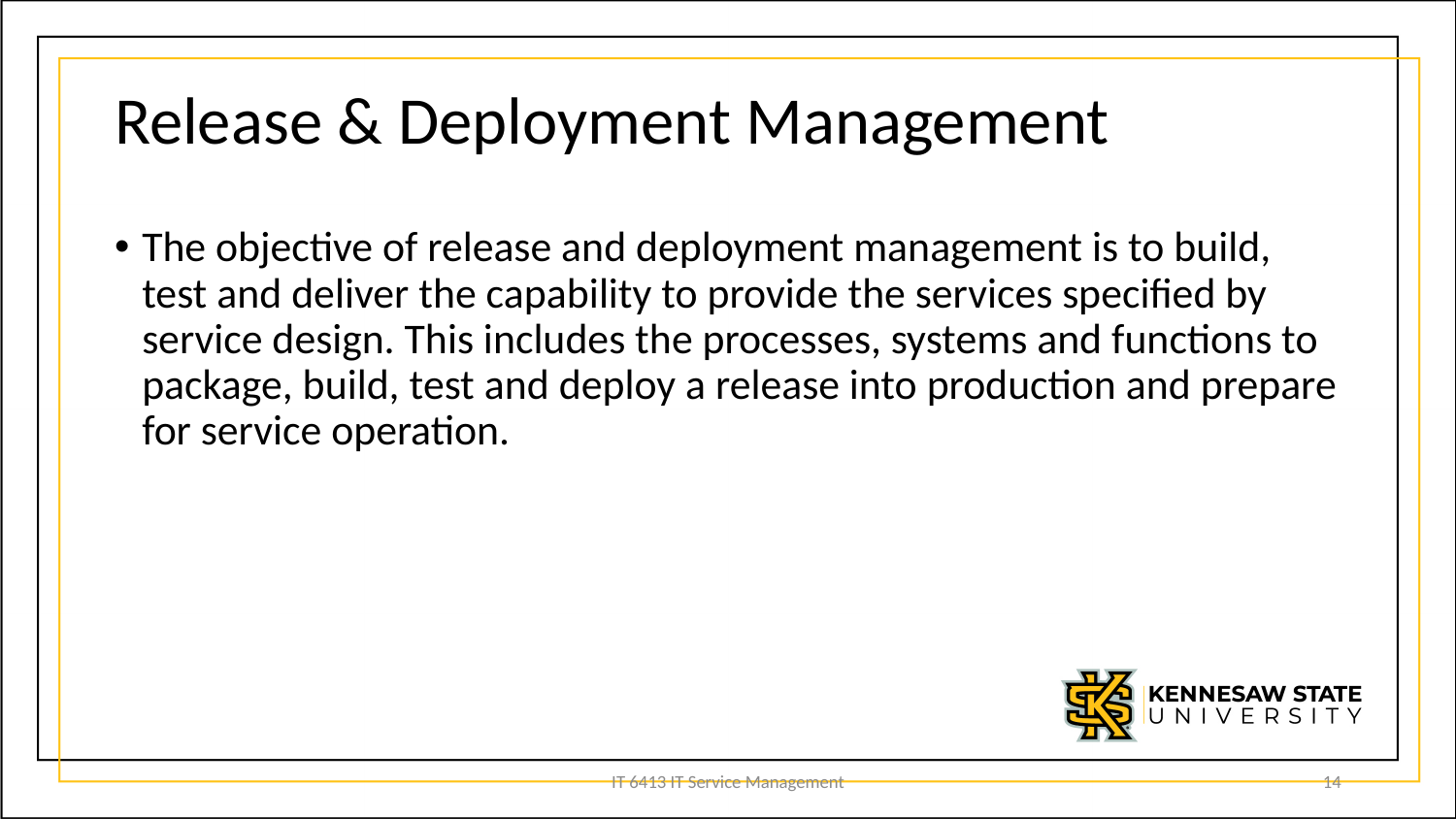

# Release & Deployment Management
The objective of release and deployment management is to build, test and deliver the capability to provide the services specified by service design. This includes the processes, systems and functions to package, build, test and deploy a release into production and prepare for service operation.
IT 6413 IT Service Management
14